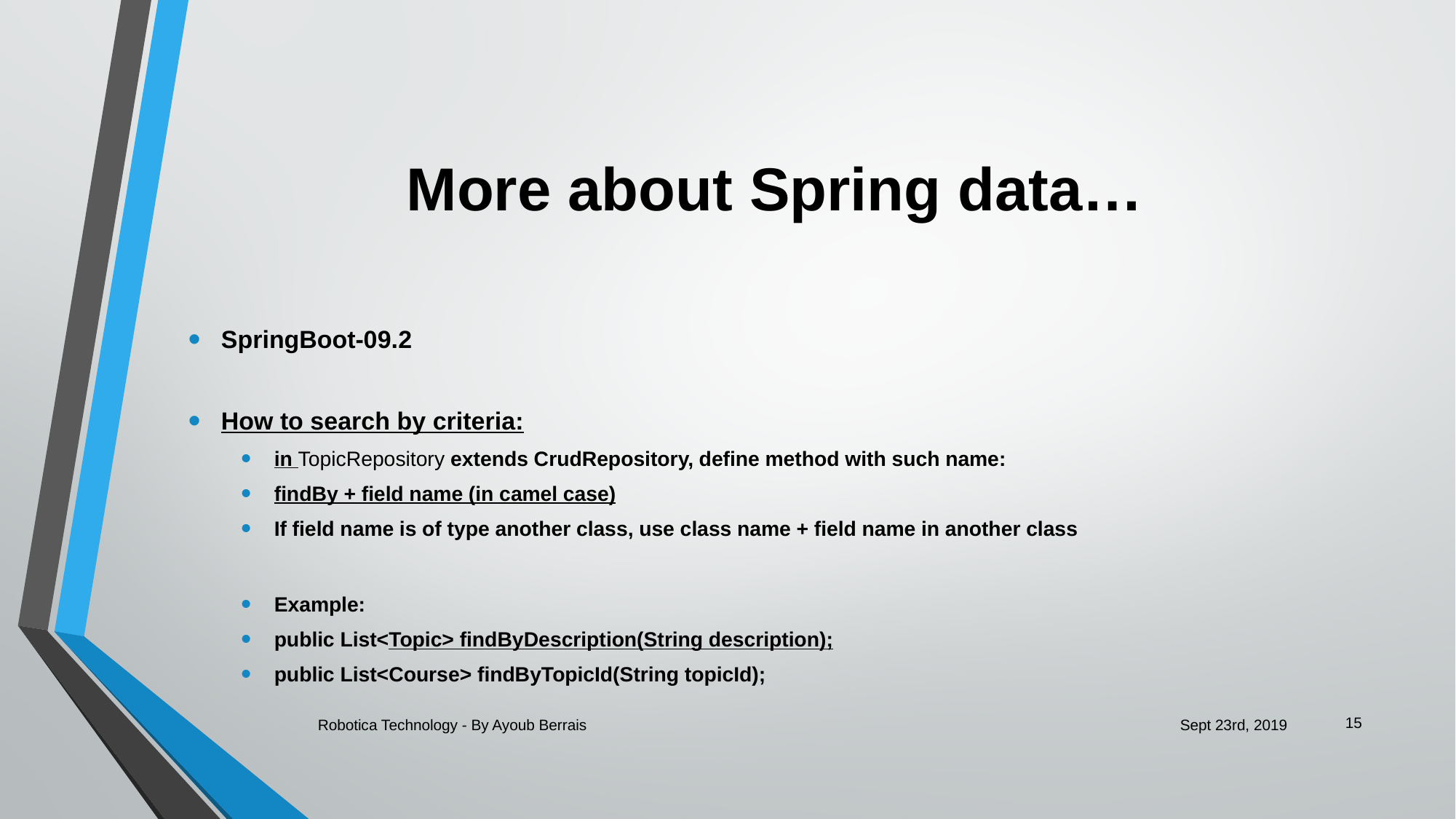

# More about Spring data…
SpringBoot-09.2

How to search by criteria:
in TopicRepository extends CrudRepository, define method with such name:
findBy + field name (in camel case)
If field name is of type another class, use class name + field name in another class

Example:
public List<Topic> findByDescription(String description);
public List<Course> findByTopicId(String topicId);

15
Robotica Technology - By Ayoub Berrais
Sept 23rd, 2019